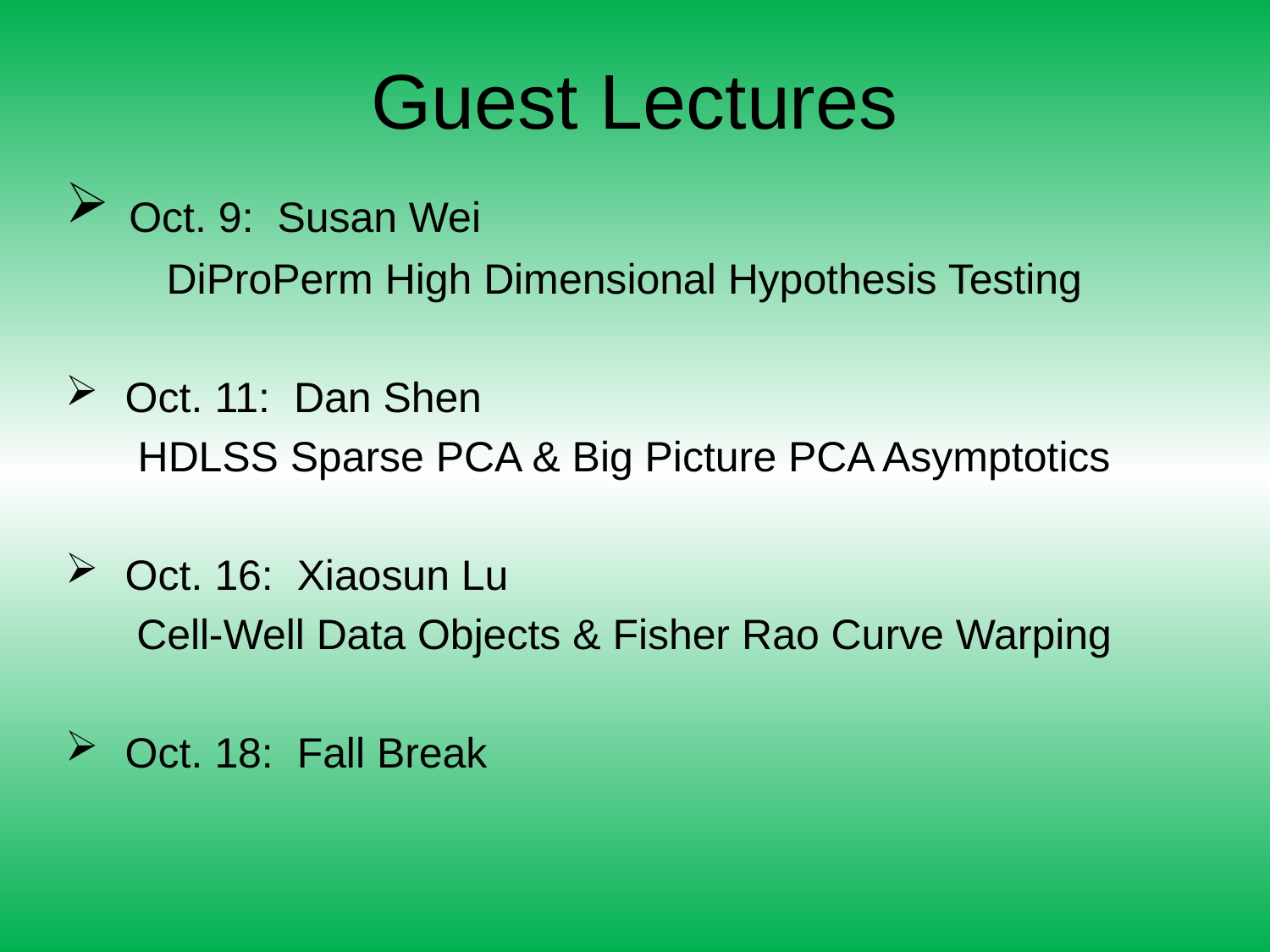

# Guest Lectures
 Oct. 9:  Susan Wei
DiProPerm High Dimensional Hypothesis Testing

 Oct. 11:  Dan Shen
HDLSS Sparse PCA & Big Picture PCA Asymptotics

 Oct. 16:  Xiaosun Lu
Cell-Well Data Objects & Fisher Rao Curve Warping

 Oct. 18:  Fall Break